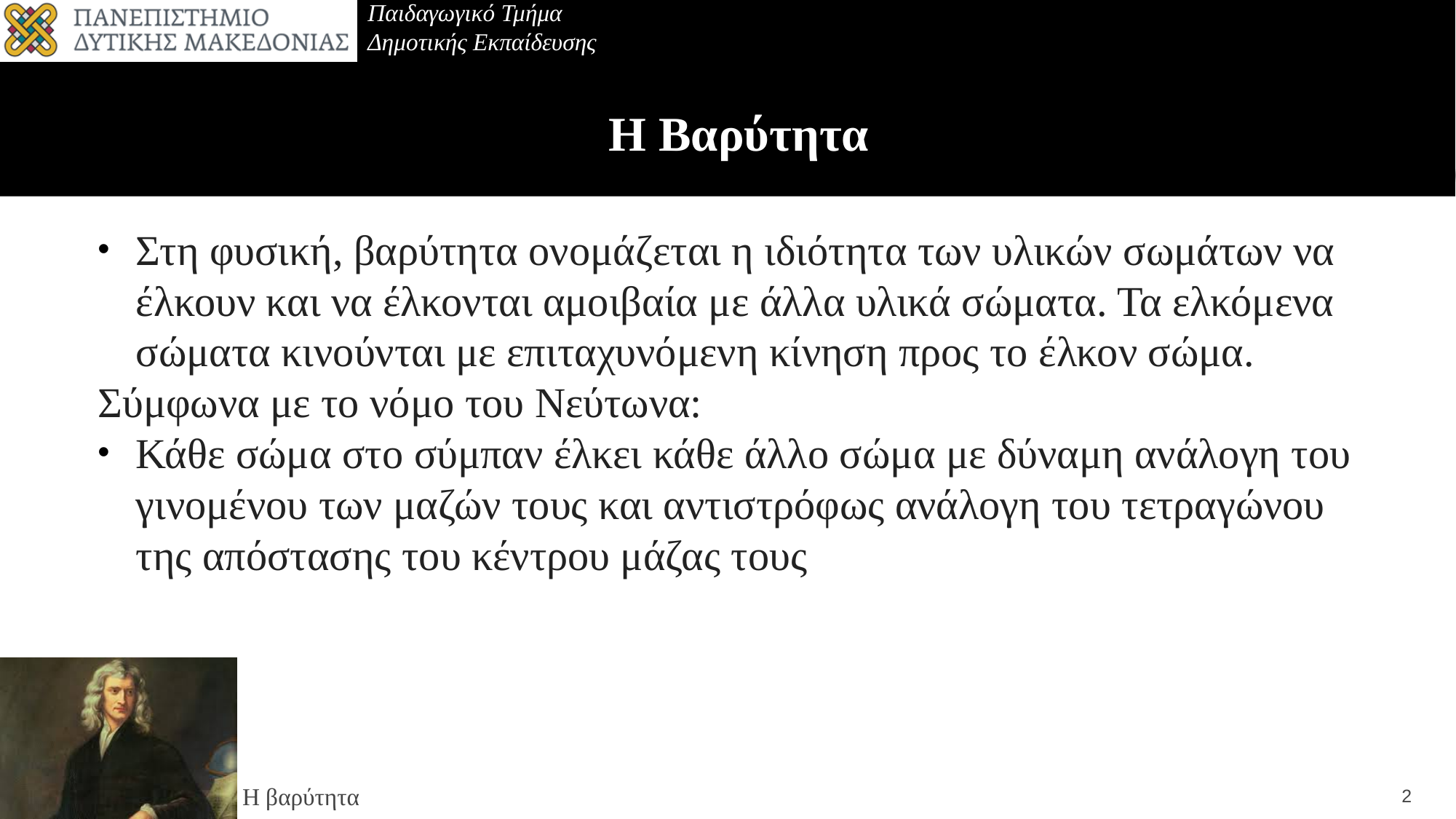

# Η Βαρύτητα
Στη φυσική, βαρύτητα ονομάζεται η ιδιότητα των υλικών σωμάτων να έλκουν και να έλκονται αμοιβαία με άλλα υλικά σώματα. Τα ελκόμενα σώματα κινούνται με επιταχυνόμενη κίνηση προς το έλκον σώμα.
Σύμφωνα με το νόμο του Νεύτωνα:
Κάθε σώμα στο σύμπαν έλκει κάθε άλλο σώμα με δύναμη ανάλογη του γινομένου των μαζών τους και αντιστρόφως ανάλογη του τετραγώνου της απόστασης του κέντρου μάζας τους

2
Η βαρύτητα